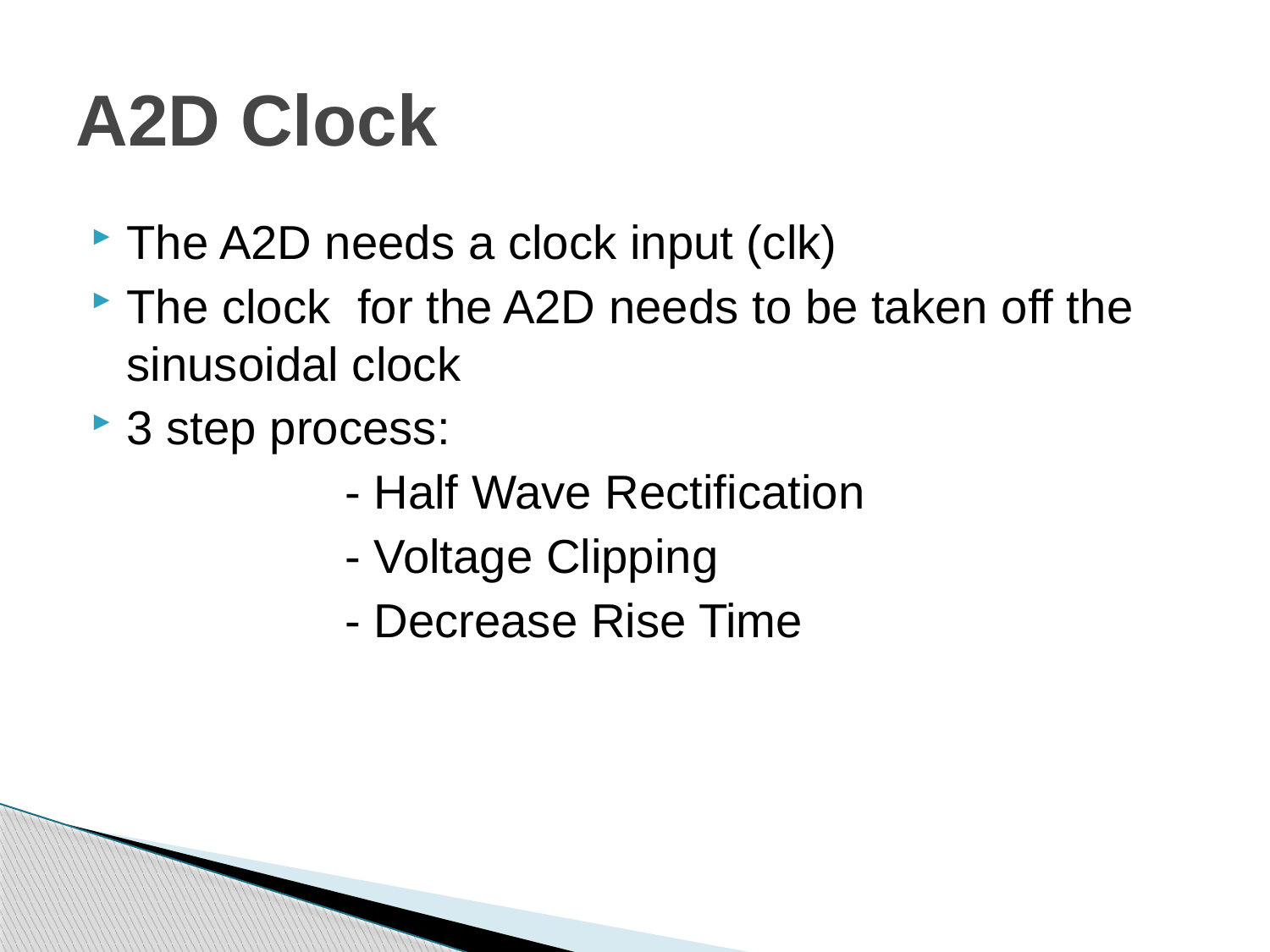

# A2D Clock
The A2D needs a clock input (clk)
The clock  for the A2D needs to be taken off the sinusoidal clock
3 step process:
                   - Half Wave Rectification
                   - Voltage Clipping
                   - Decrease Rise Time